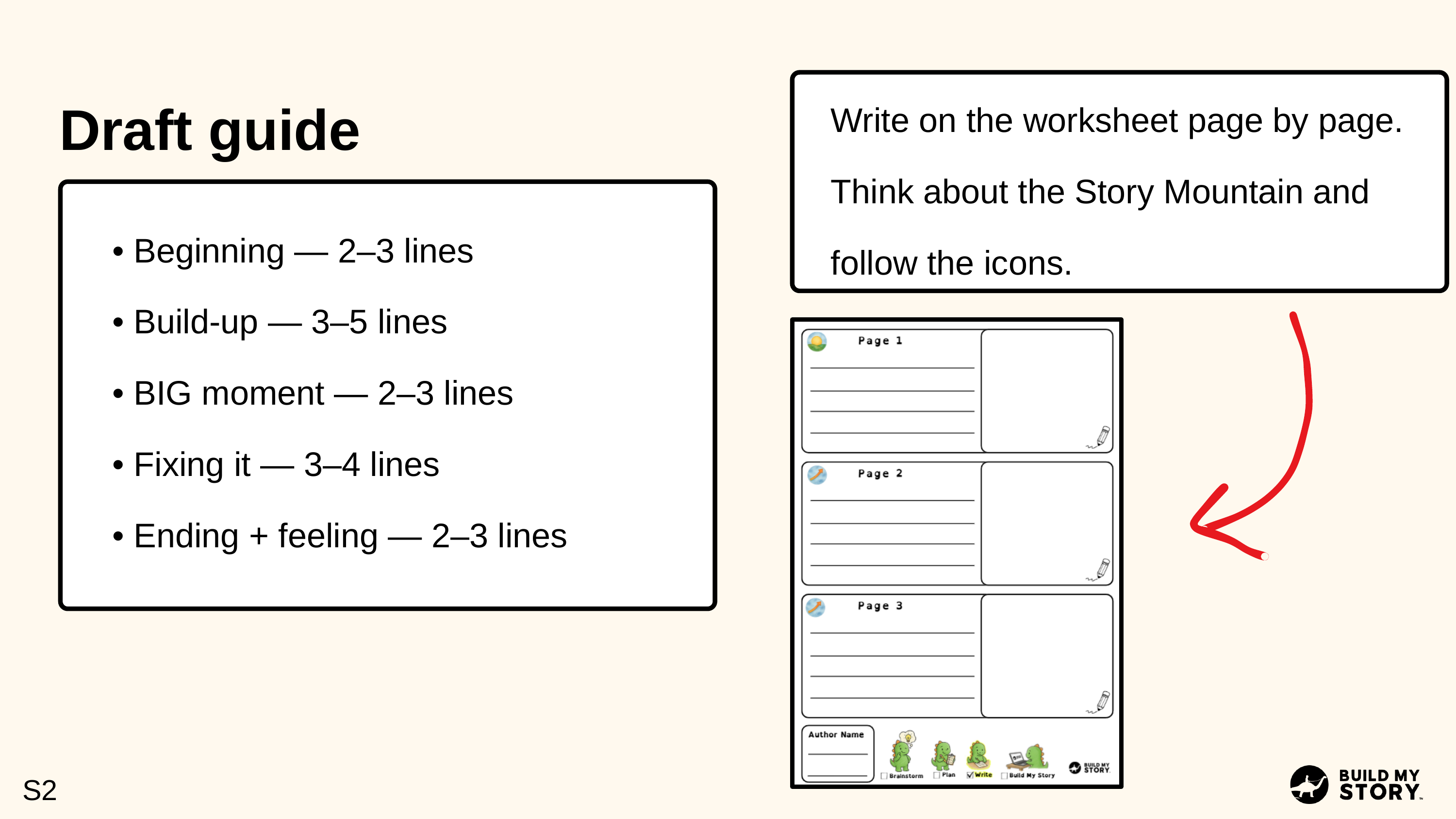

Write on the worksheet page by page. Think about the Story Mountain and follow the icons.

Draft guide

• Beginning — 2–3 lines
• Build-up — 3–5 lines
• BIG moment — 2–3 lines
• Fixing it — 3–4 lines
• Ending + feeling — 2–3 lines

S2